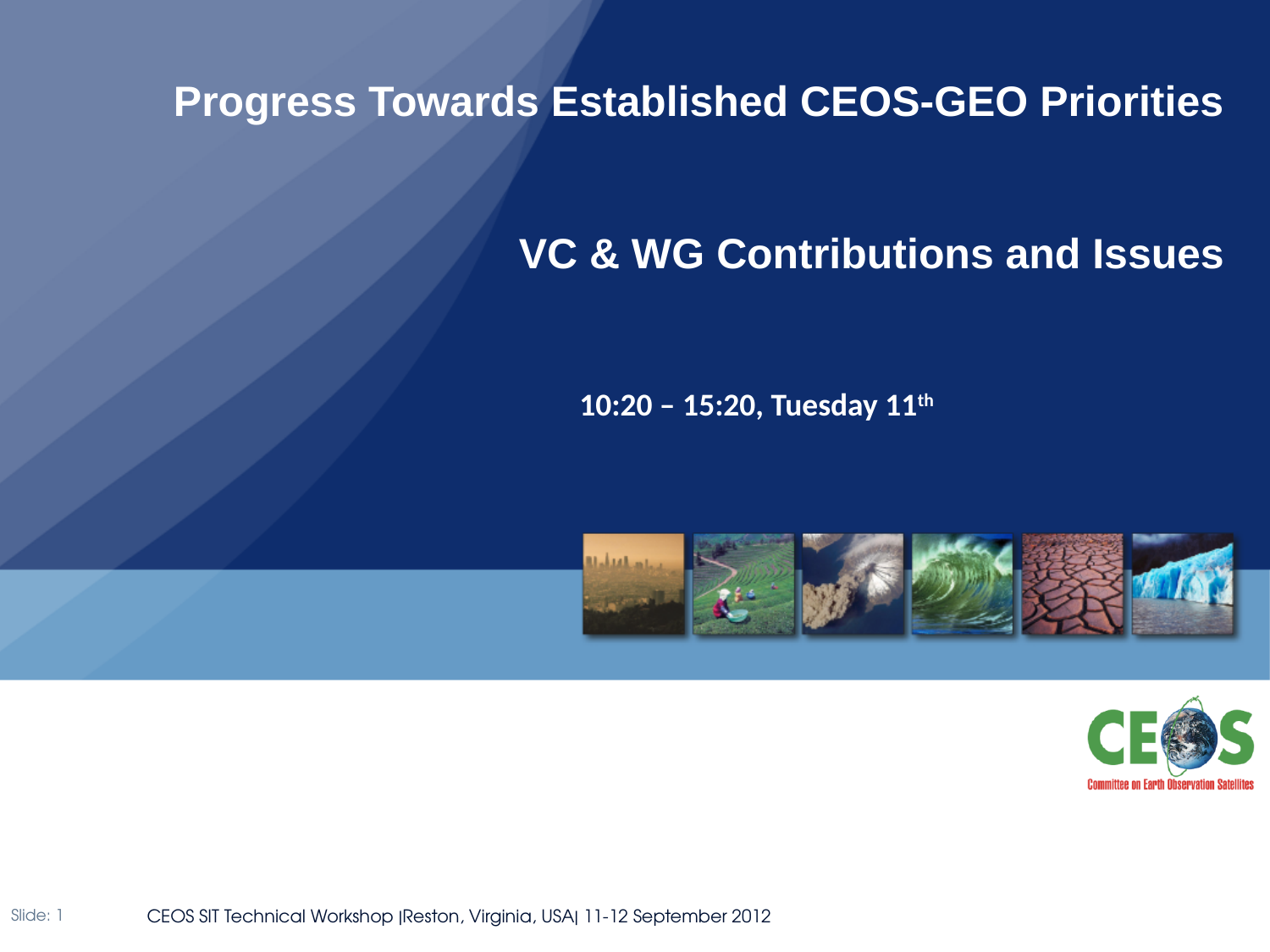

# Progress Towards Established CEOS-GEO Priorities VC & WG Contributions and Issues
10:20 – 15:20, Tuesday 11th